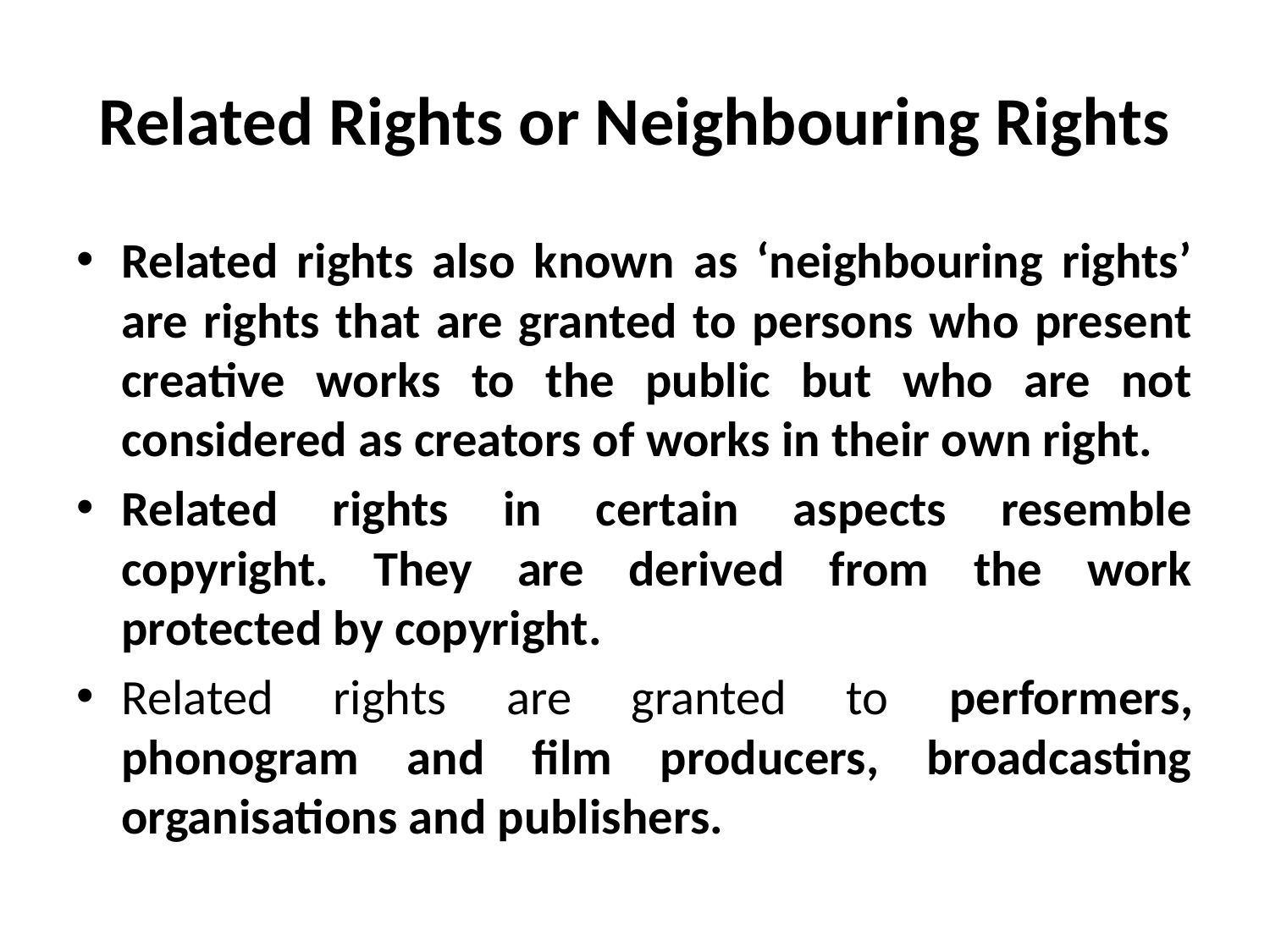

# Related Rights or Neighbouring Rights
Related rights also known as ‘neighbouring rights’ are rights that are granted to persons who present creative works to the public but who are not considered as creators of works in their own right.
Related rights in certain aspects resemble copyright. They are derived from the work protected by copyright.
Related rights are granted to performers, phonogram and film producers, broadcasting organisations and publishers.